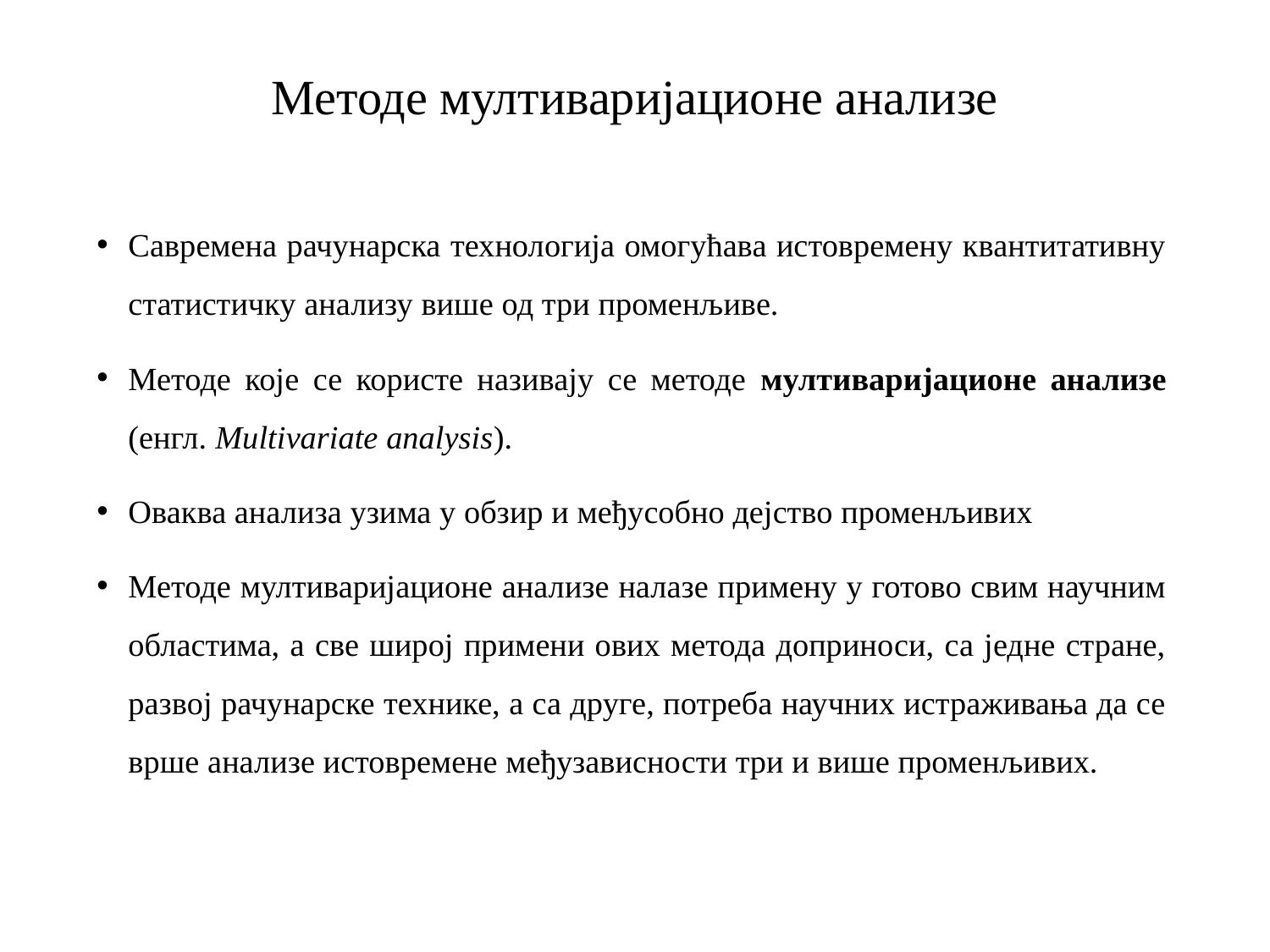

# Методе мултиваријационе анализе
Савремена рачунарска технологија омогућава истовремену квантитативну статистичку анализу више од три променљиве.
Методе које се користе називају се методе мултиваријационе анализе (енгл. Multivariate analysis).
Оваква анализа узима у обзир и међусобно дејство променљивих
Методе мултиваријационе анализе налазе примену у готово свим научним областима, а све широј примени ових метода доприноси, са једне стране, развој рачунарске технике, а са друге, потреба научних истраживања да се врше анализе истовремене међузависности три и више променљивих.